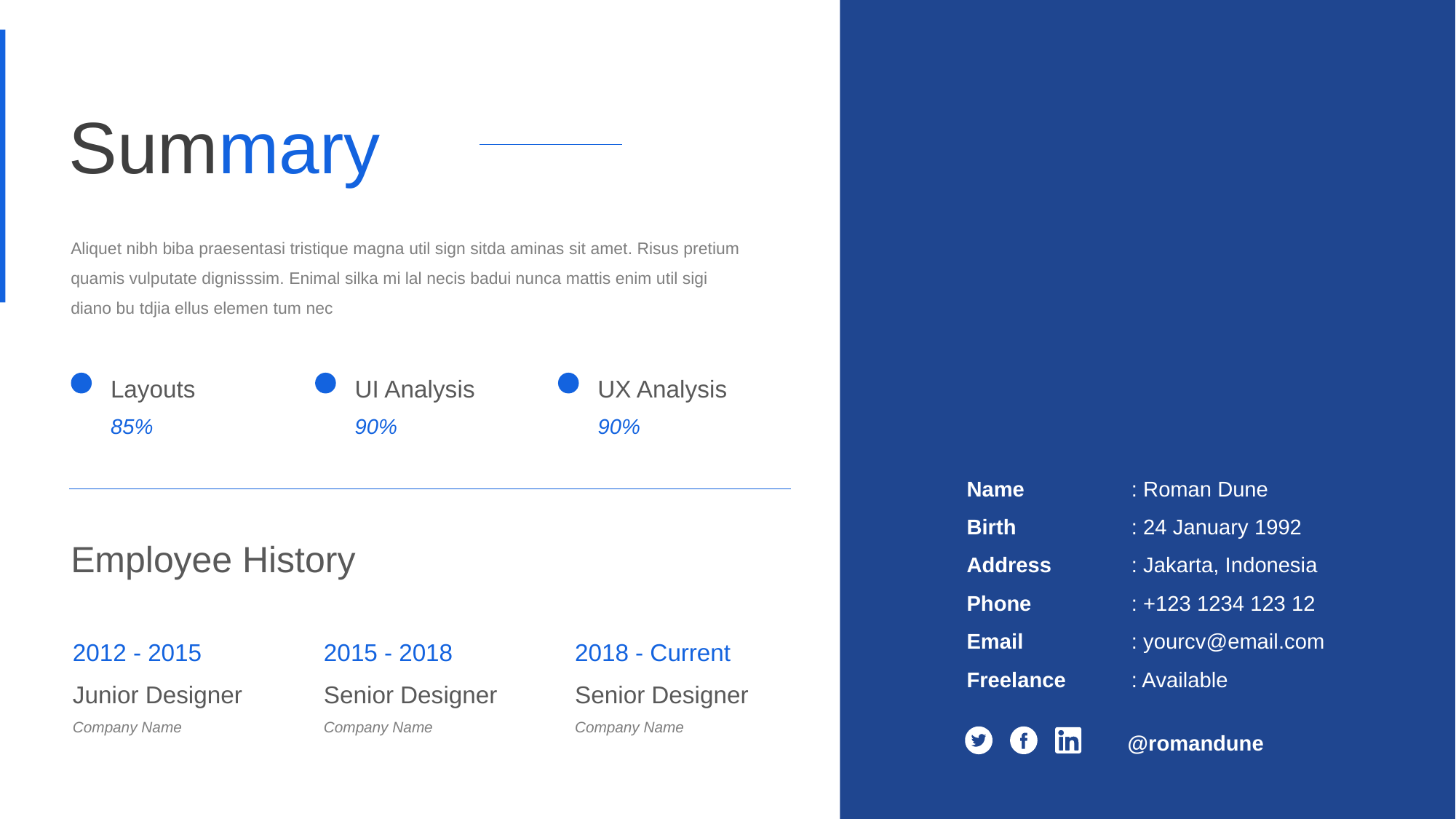

Summary
Aliquet nibh biba praesentasi tristique magna util sign sitda aminas sit amet. Risus pretium quamis vulputate dignisssim. Enimal silka mi lal necis badui nunca mattis enim util sigi diano bu tdjia ellus elemen tum nec
Layouts
UI Analysis
UX Analysis

85%
90%
90%
Name	: Roman Dune
Birth	: 24 January 1992
Address	: Jakarta, Indonesia
Phone	: +123 1234 123 12
Email	: yourcv@email.com
Freelance	: Available
Employee History
2012 - 2015
2015 - 2018
2018 - Current
Junior Designer
Senior Designer
Senior Designer
Company Name
Company Name
Company Name
@romandune